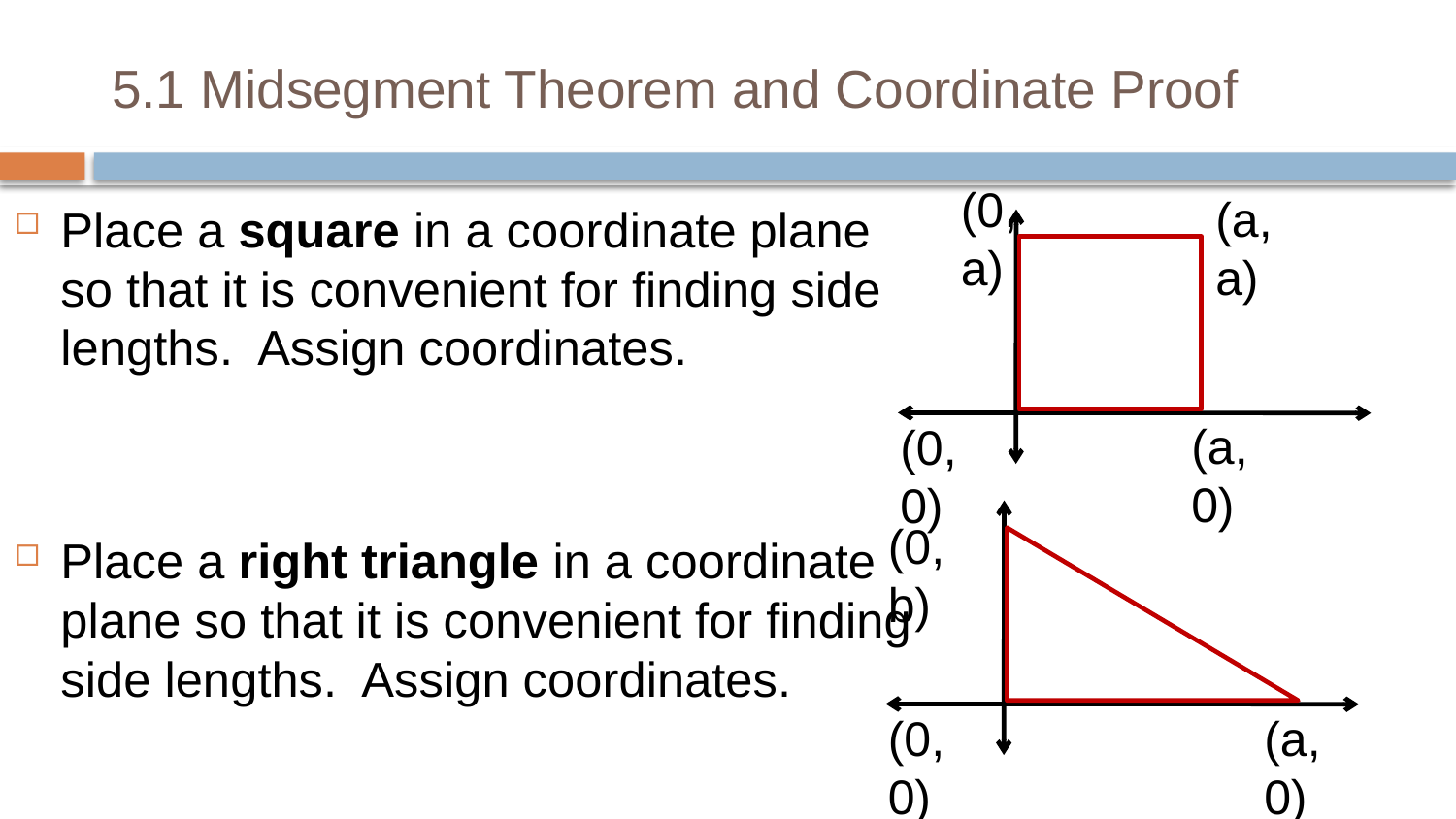

# 5.1 Midsegment Theorem and Coordinate Proof
(0, a)
(a, a)
Place a square in a coordinate plane so that it is convenient for finding side lengths.  Assign coordinates.

Place a right triangle in a coordinate plane so that it is convenient for finding side lengths.  Assign coordinates.

(a, 0)
(0, 0)
(0, b)

(a, 0)
(0, 0)